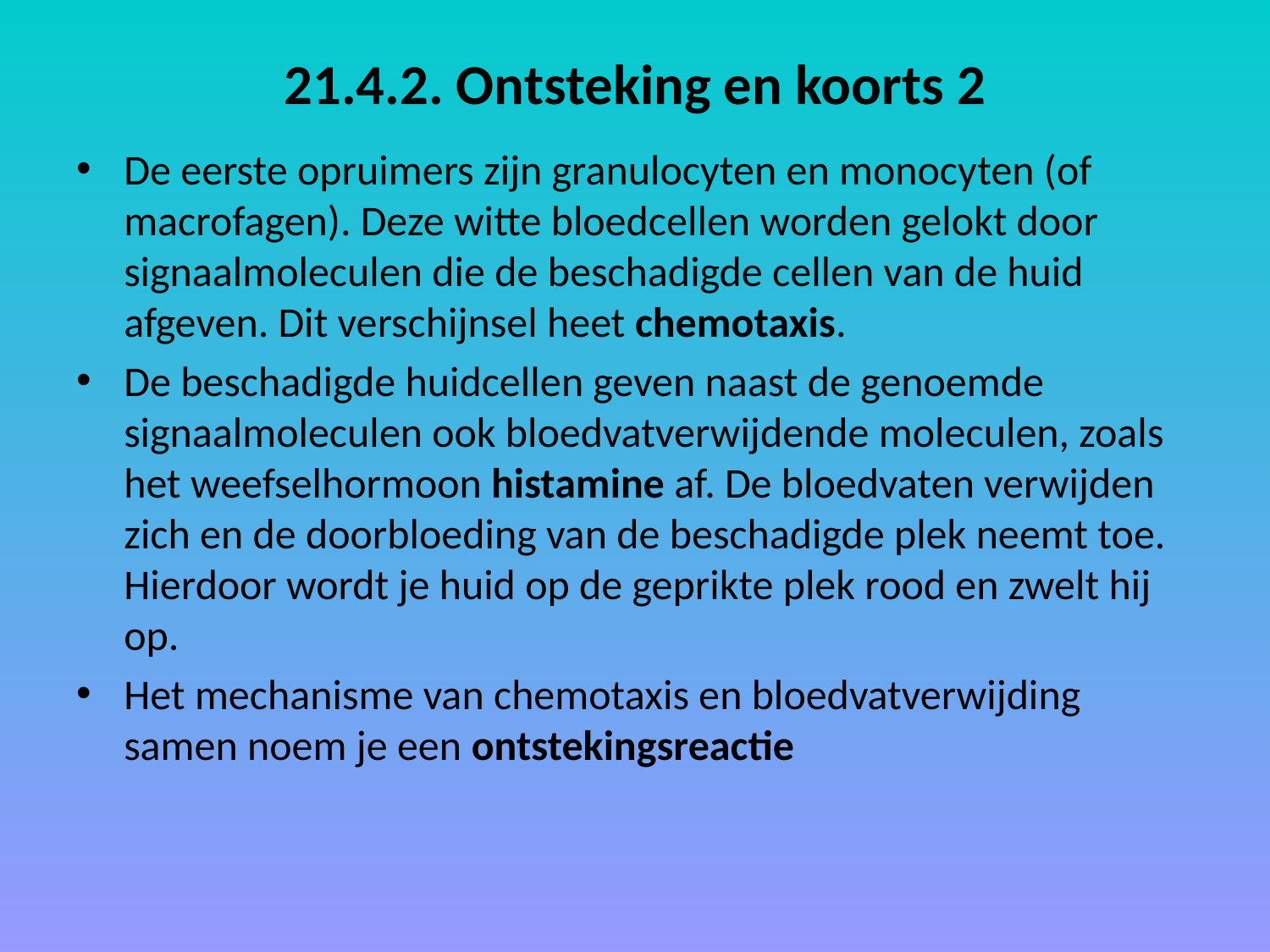

# 21.4.2. Ontsteking en koorts 2
De eerste opruimers zijn granulocyten en monocyten (of macrofagen). Deze witte bloedcellen worden gelokt door signaalmoleculen die de beschadigde cellen van de huid afgeven. Dit verschijnsel heet chemotaxis.
De beschadigde huidcellen geven naast de genoemde signaalmoleculen ook bloedvatverwijdende moleculen, zoals het weefselhormoon histamine af. De bloedvaten verwijden zich en de doorbloeding van de beschadigde plek neemt toe. Hierdoor wordt je huid op de geprikte plek rood en zwelt hij op.
Het mechanisme van chemotaxis en bloedvatverwijding samen noem je een ontstekingsreactie